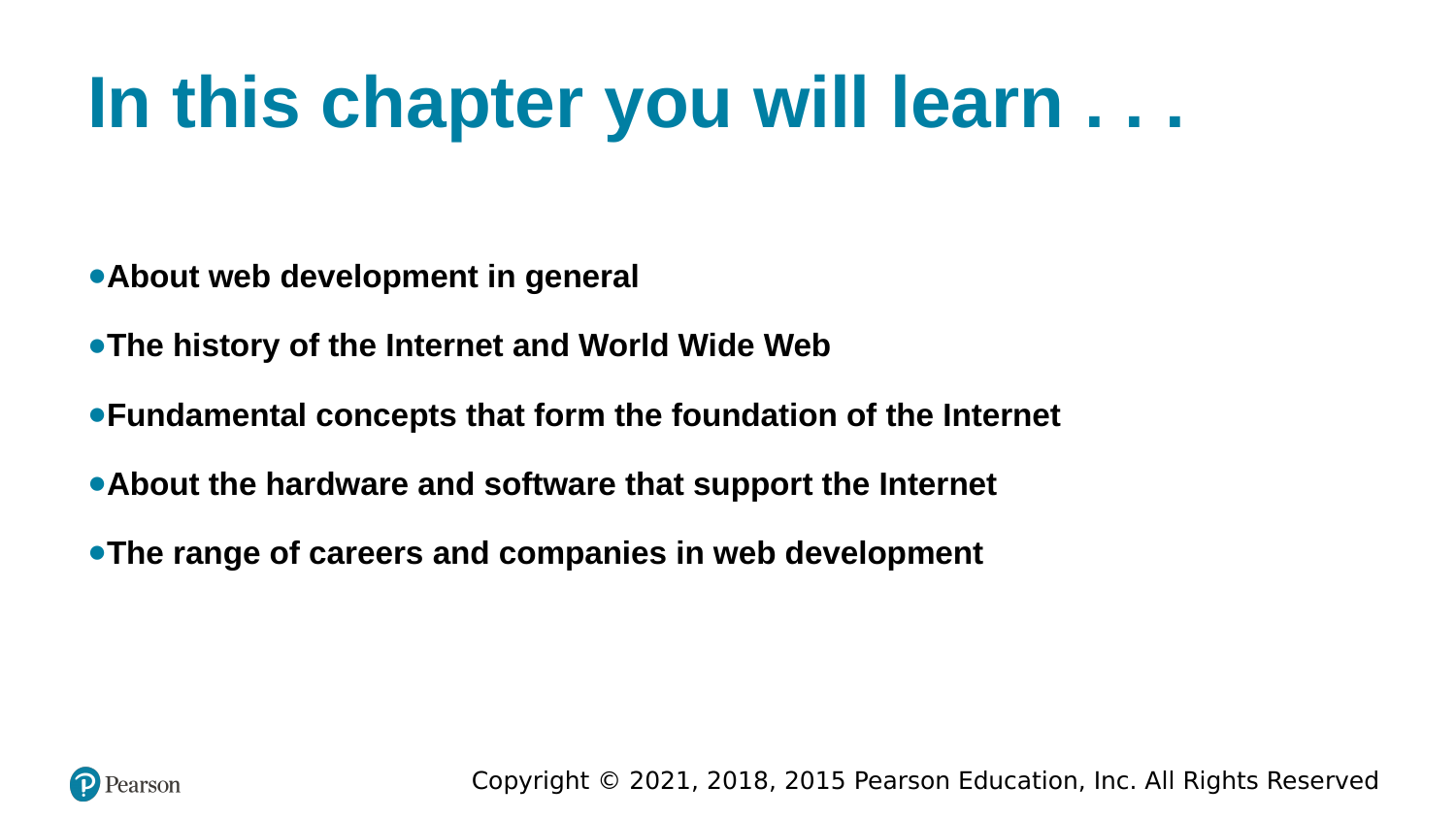

# In this chapter you will learn . . .

About web development in general
The history of the Internet and World Wide Web
Fundamental concepts that form the foundation of the Internet
About the hardware and software that support the Internet
The range of careers and companies in web development